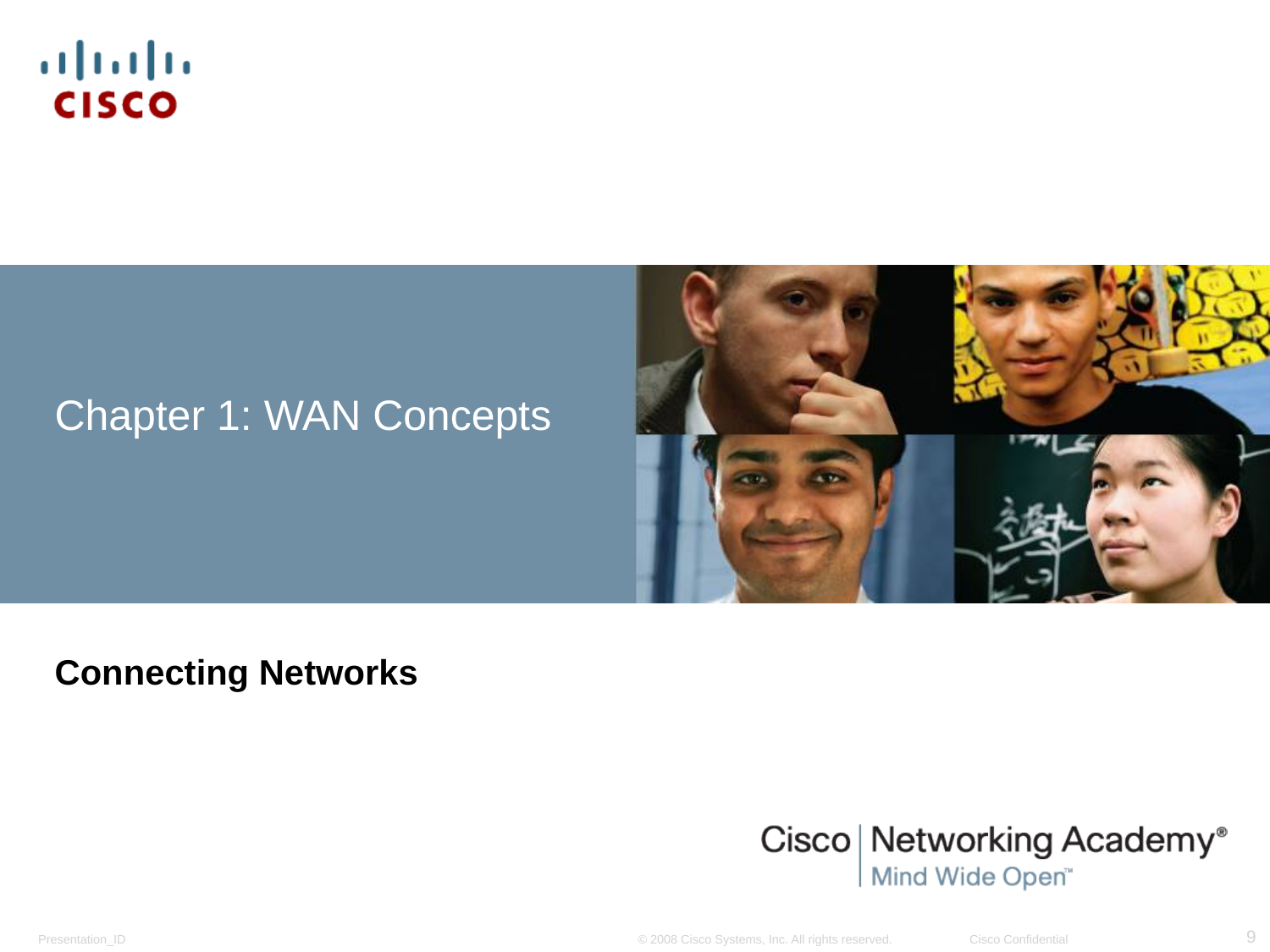

# Chapter 1: WAN Concepts
Connecting Networks